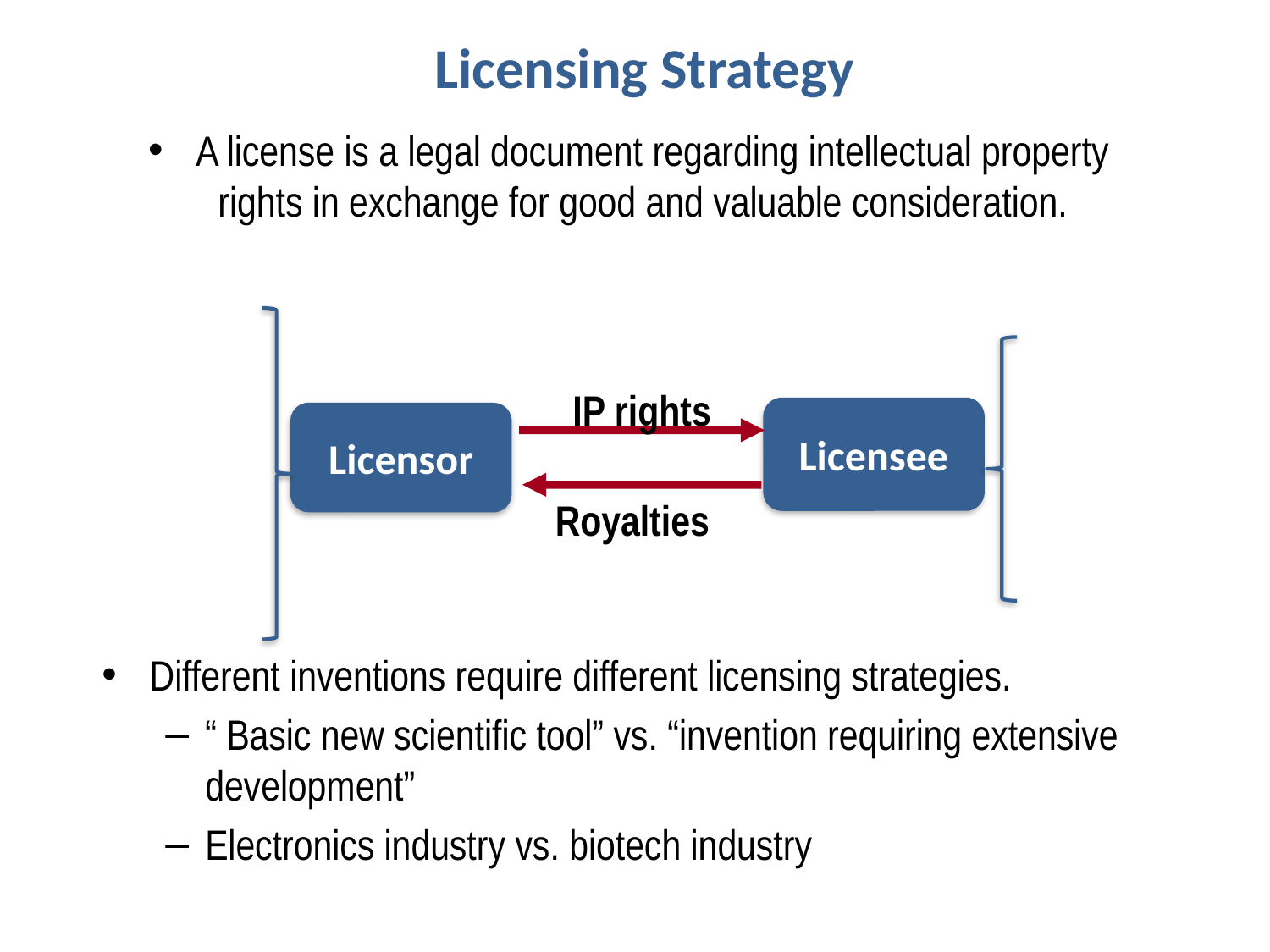

Licensing Strategy

A license is a legal document regarding intellectual property rights in exchange for good and valuable consideration.

Different inventions require different licensing strategies.
“ Basic new scientific tool” vs. “invention requiring extensive development”
Electronics industry vs. biotech industry

IP rights

Royalties
Licensee
Licensor